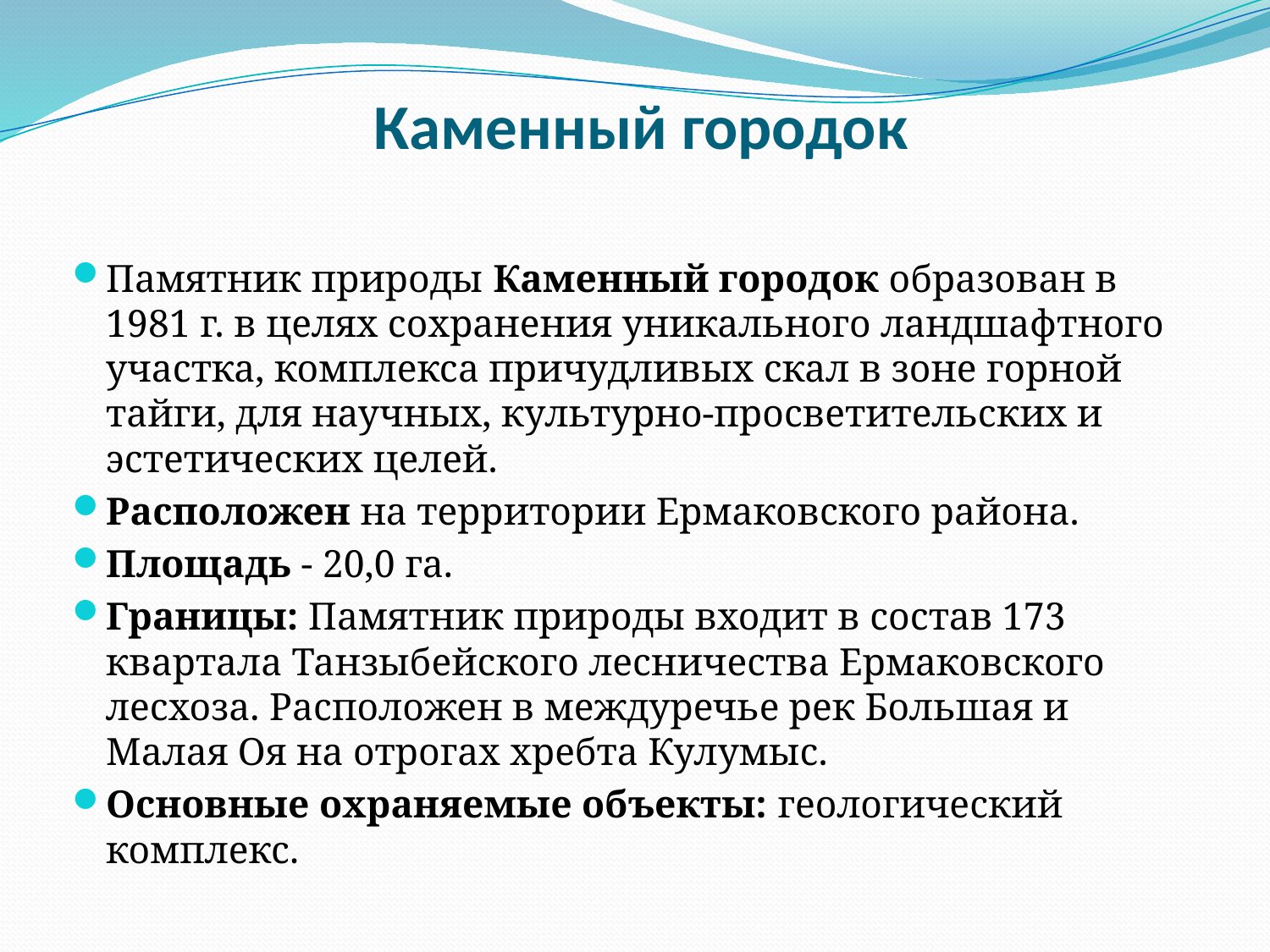

# Каменный городок
Памятник природы Каменный городок образован в 1981 г. в целях сохранения уникального ландшафтного участка, комплекса причудливых скал в зоне горной тайги, для научных, культурно-просветительских и эстетических целей.
Расположен на территории Ермаковского района.
Площадь - 20,0 га.
Границы: Памятник природы входит в состав 173 квартала Танзыбейского лесничества Ермаковского лесхоза. Расположен в междуречье рек Большая и Малая Оя на отрогах хребта Кулумыс.
Основные охраняемые объекты: геологический комплекс.